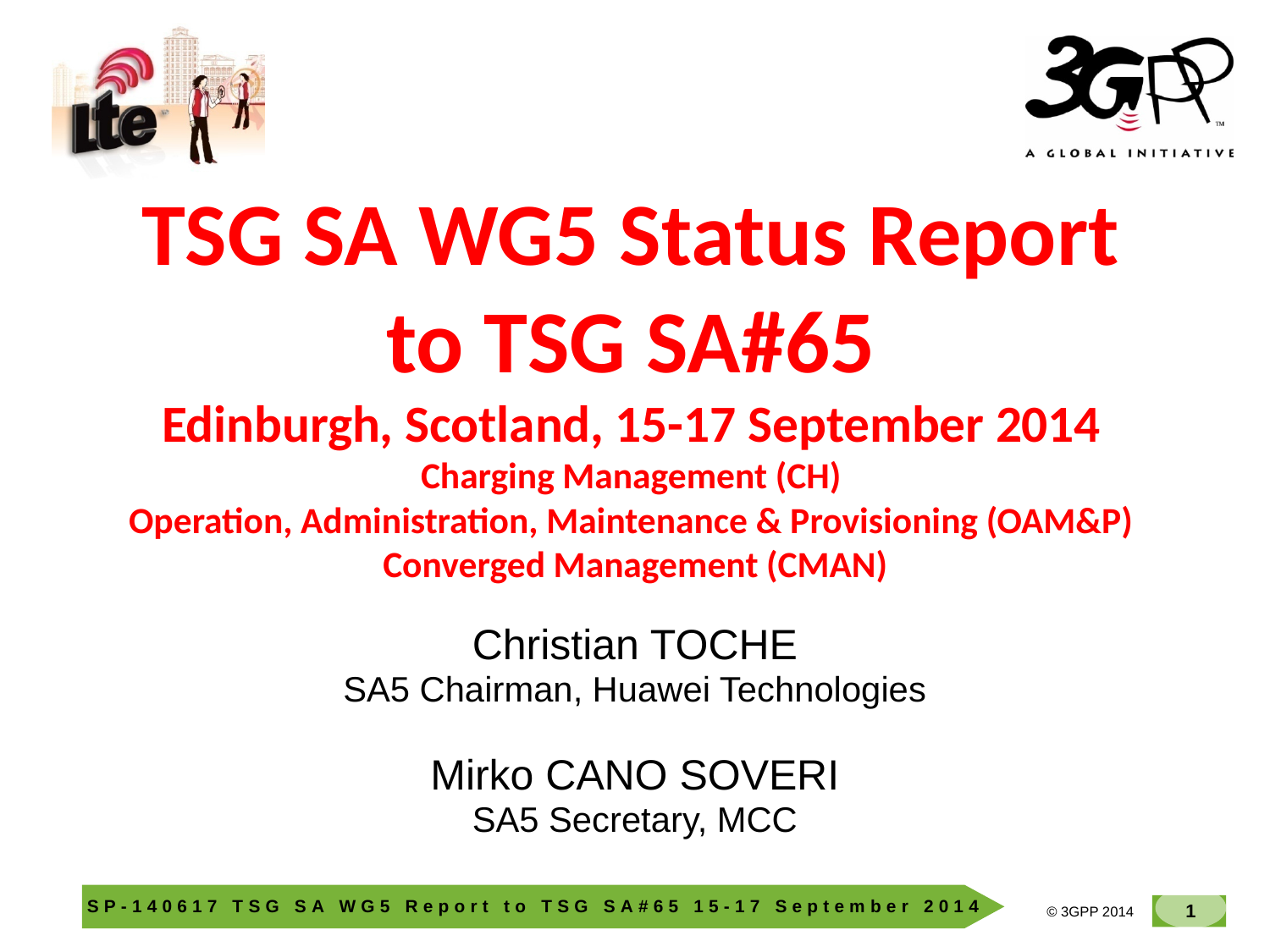

# TSG SA WG5 Status Report to TSG SA#65 Edinburgh, Scotland, 15-17 September 2014 Charging Management (CH) Operation, Administration, Maintenance & Provisioning (OAM&P) Converged Management (CMAN)
Christian TOCHE
SA5 Chairman, Huawei Technologies

Mirko CANO SOVERI
SA5 Secretary, MCC